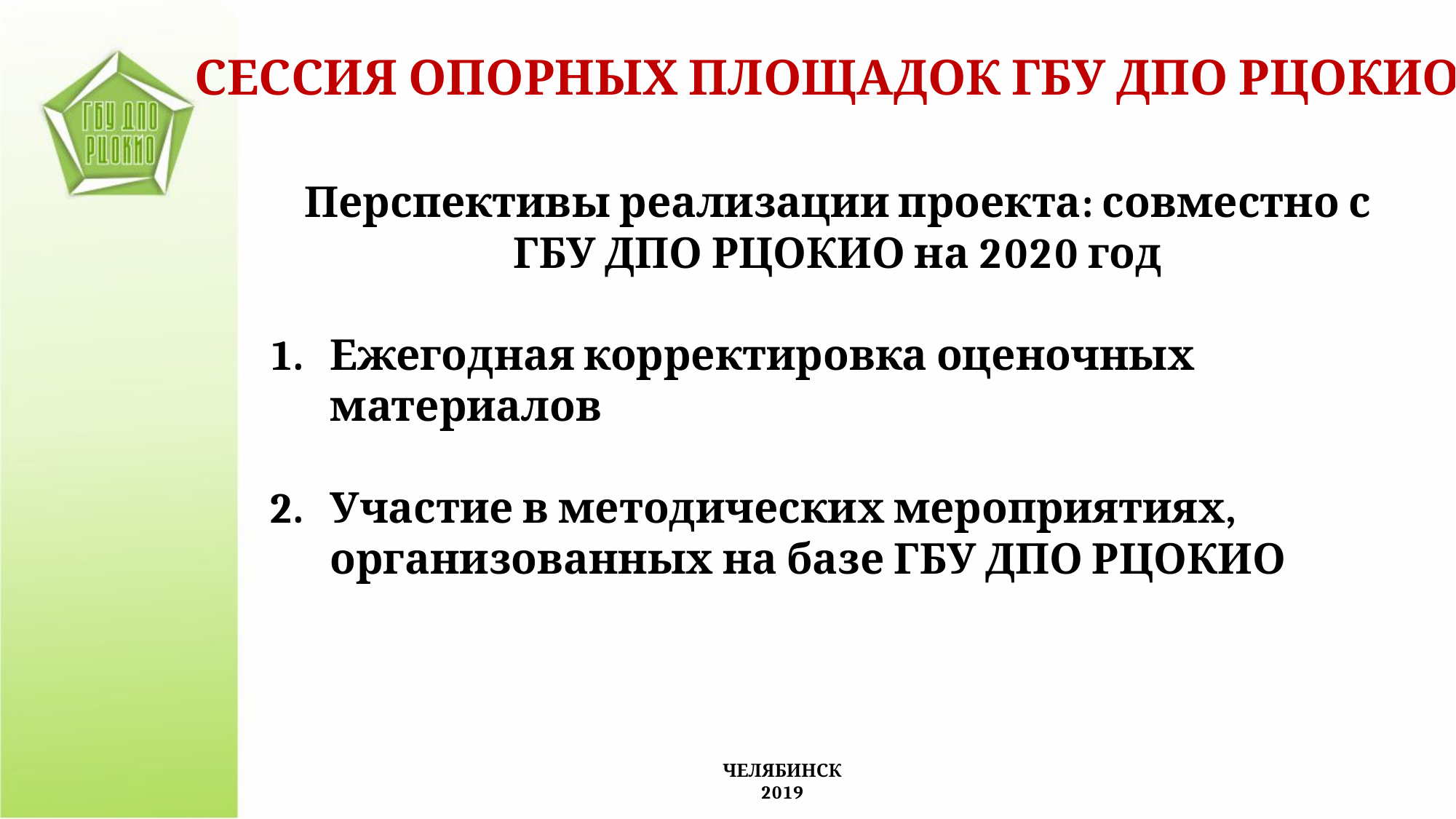

СЕССИЯ ОПОРНЫХ ПЛОЩАДОК ГБУ ДПО РЦОКИО
Перспективы реализации проекта: совместно с ГБУ ДПО РЦОКИО на 2020 год

Ежегодная корректировка оценочных материалов

Участие в методических мероприятиях, организованных на базе ГБУ ДПО РЦОКИО

ЧЕЛЯБИНСК
2019